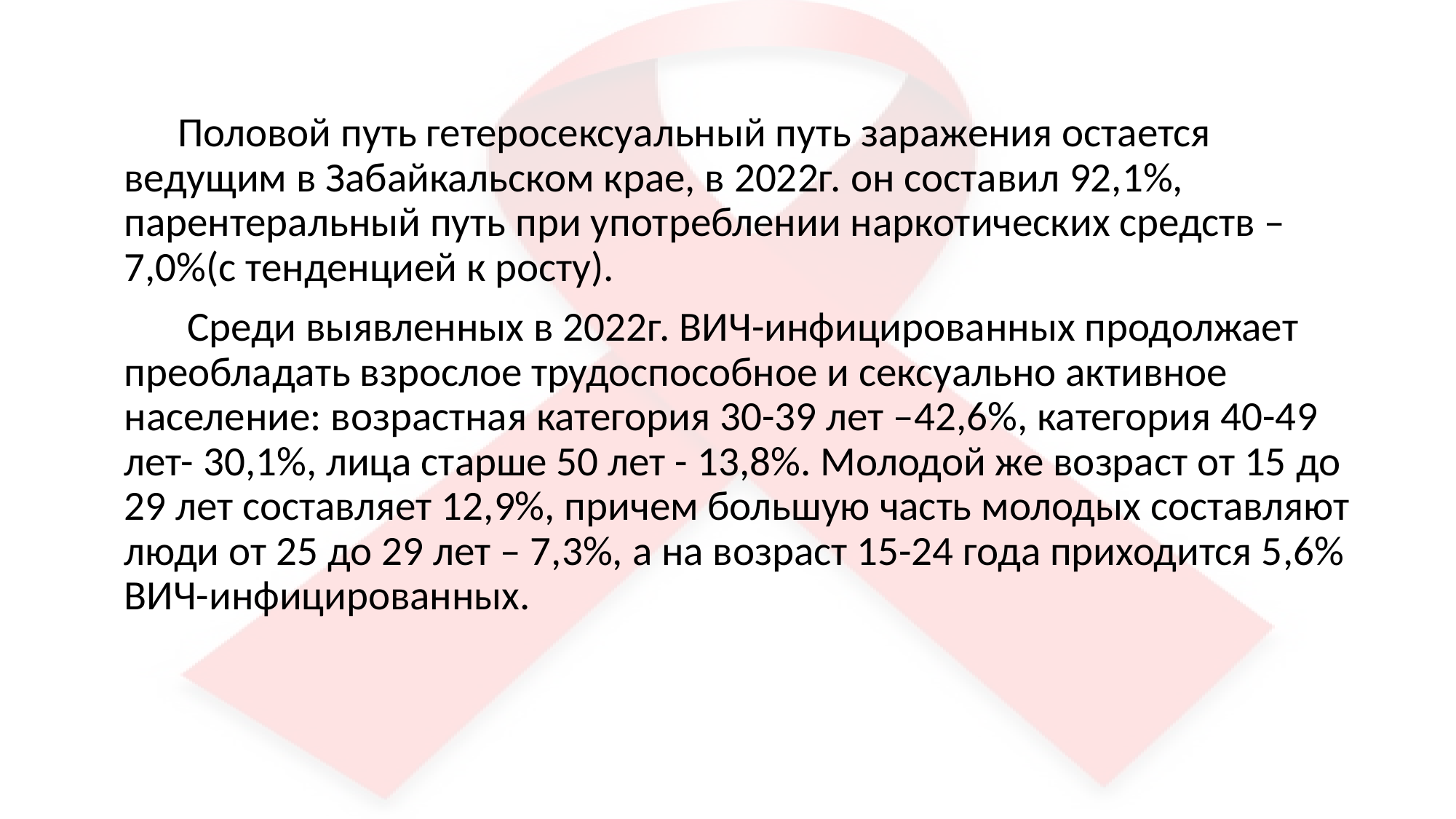

Половой путь гетеросексуальный путь заражения остается ведущим в Забайкальском крае, в 2022г. он составил 92,1%, парентеральный путь при употреблении наркотических средств – 7,0%(с тенденцией к росту).
 Среди выявленных в 2022г. ВИЧ-инфицированных продолжает преобладать взрослое трудоспособное и сексуально активное население: возрастная категория 30-39 лет –42,6%, категория 40-49 лет- 30,1%, лица старше 50 лет - 13,8%. Молодой же возраст от 15 до 29 лет составляет 12,9%, причем большую часть молодых составляют люди от 25 до 29 лет – 7,3%, а на возраст 15-24 года приходится 5,6% ВИЧ-инфицированных.